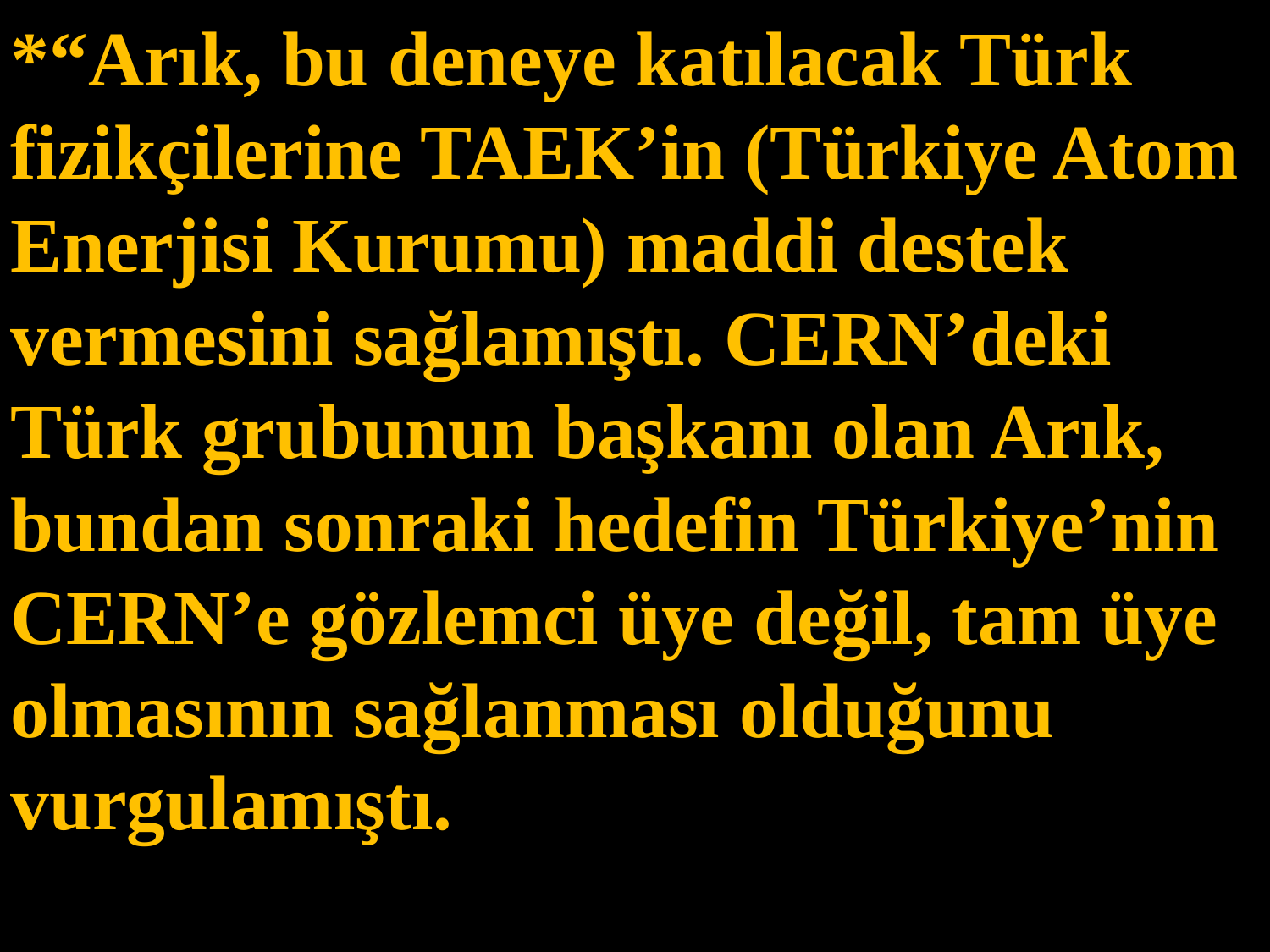

*“Arık, bu deneye katılacak Türk fizikçilerine TAEK’in (Türkiye Atom Enerjisi Kurumu) maddi destek vermesini sağlamıştı. CERN’deki Türk grubunun başkanı olan Arık, bundan sonraki hedefin Türkiye’nin CERN’e gözlemci üye değil, tam üye olmasının sağlanması olduğunu vurgulamıştı.
#